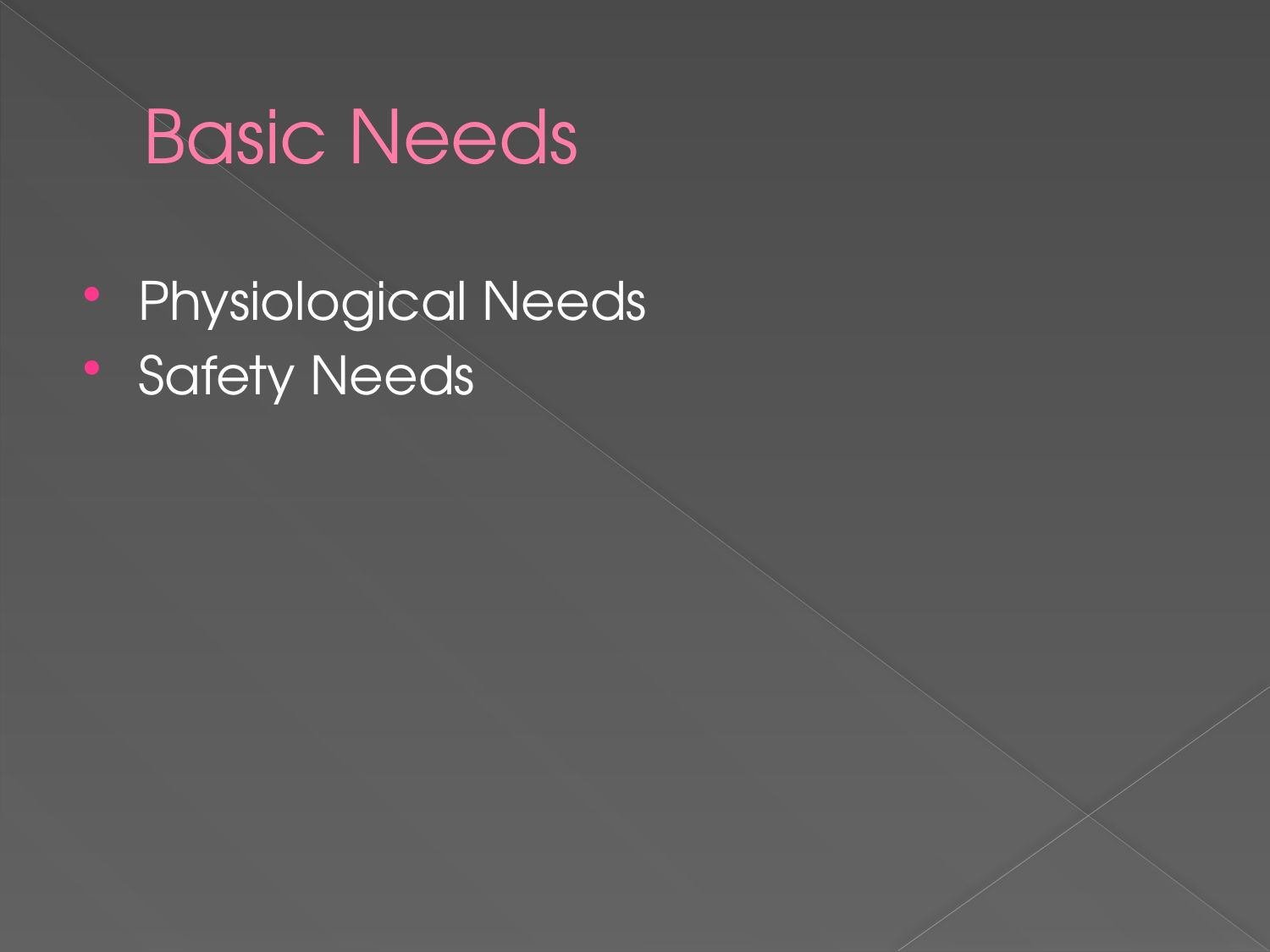

# Basic Needs
Physiological Needs
Safety Needs